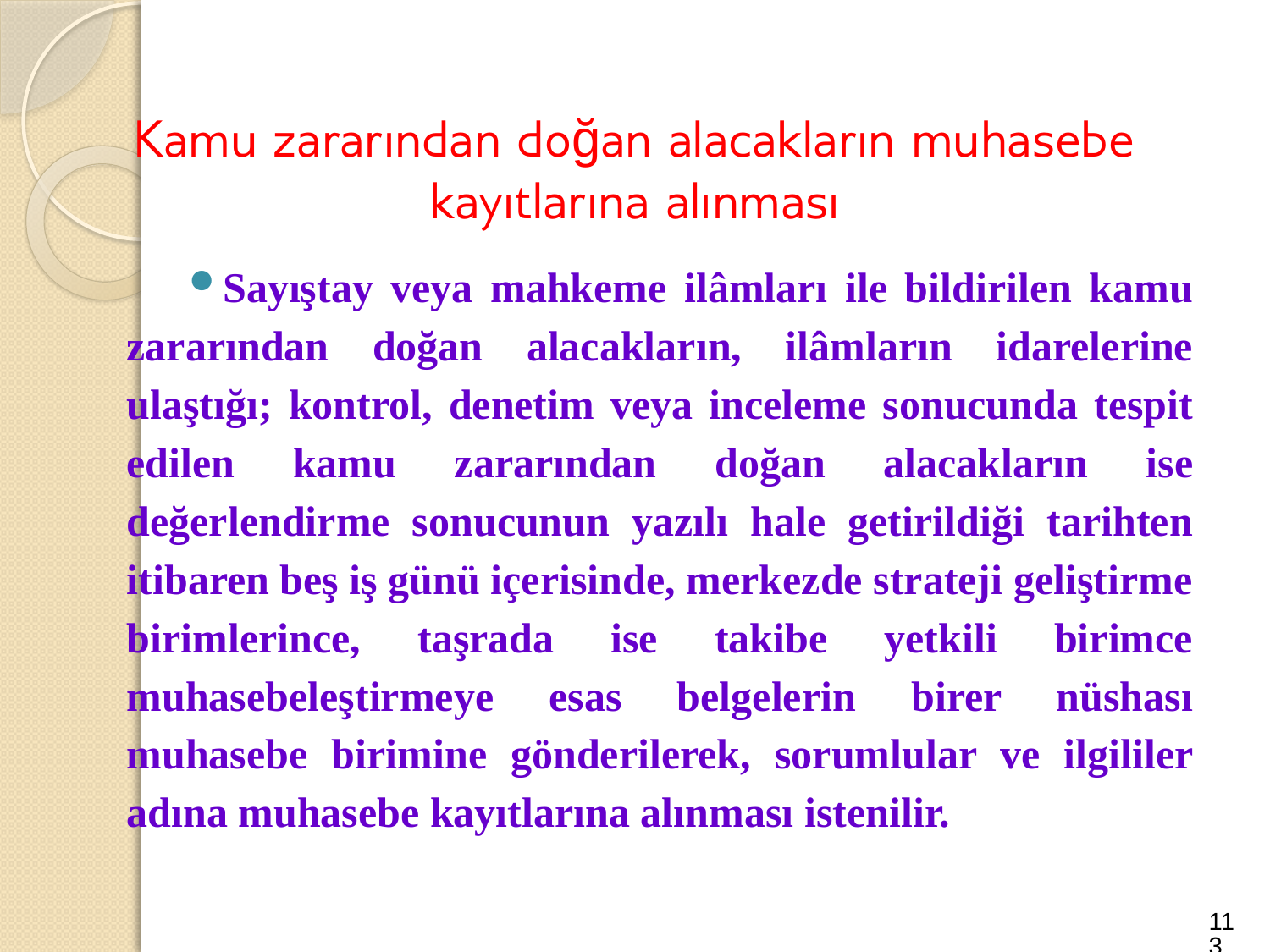

# Kamu zararından doğan alacakların muhasebe kayıtlarına alınması
Sayıştay veya mahkeme ilâmları ile bildirilen kamu zararından doğan alacakların, ilâmların idarelerine ulaştığı; kontrol, denetim veya inceleme sonucunda tespit edilen kamu zararından doğan alacakların ise değerlendirme sonucunun yazılı hale getirildiği tarihten itibaren beş iş günü içerisinde, merkezde strateji geliştirme birimlerince, taşrada ise takibe yetkili birimce muhasebeleştirmeye esas belgelerin birer nüshası muhasebe birimine gönderilerek, sorumlular ve ilgililer adına muhasebe kayıtlarına alınması istenilir.
113